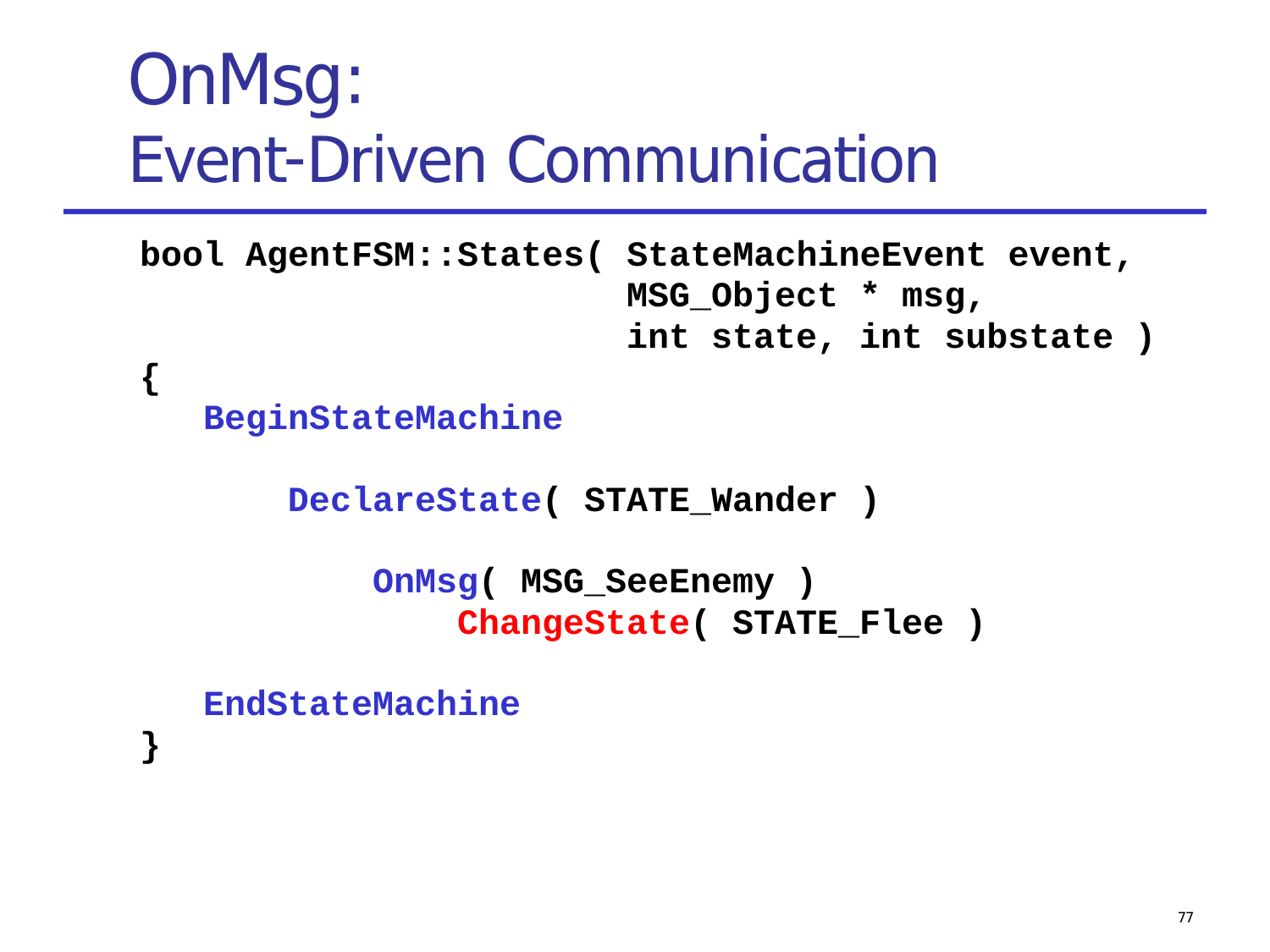

# OnMsg: Event-Driven Communication
bool AgentFSM::States( StateMachineEvent event,
                       MSG_Object * msg,
                       int state, int substate )
{
   BeginStateMachine

       DeclareState( STATE_Wander )

           OnMsg( MSG_SeeEnemy )
               ChangeState( STATE_Flee )

   EndStateMachine
}
77